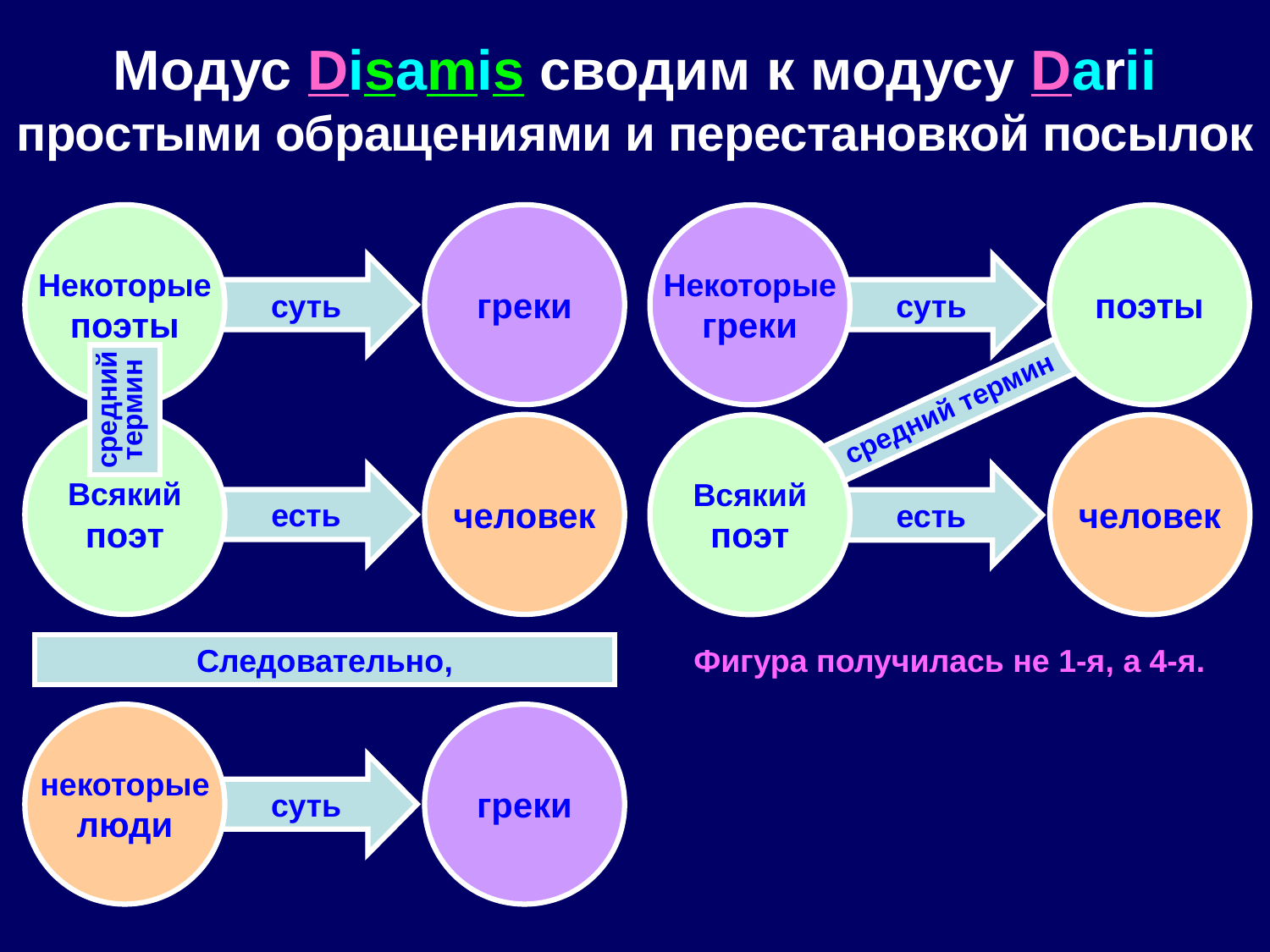

Модус Disamis сводим к модусу Darii
простыми обращениями и перестановкой посылок
Некоторые
поэты
греки
Некоторые
греки
поэты
суть
суть
средний
термин
 средний термин
Всякий
поэт
человек
Всякий
поэт
человек
есть
есть
Следовательно,
Фигура получилась не 1-я, а 4-я.
некоторые
люди
греки
суть